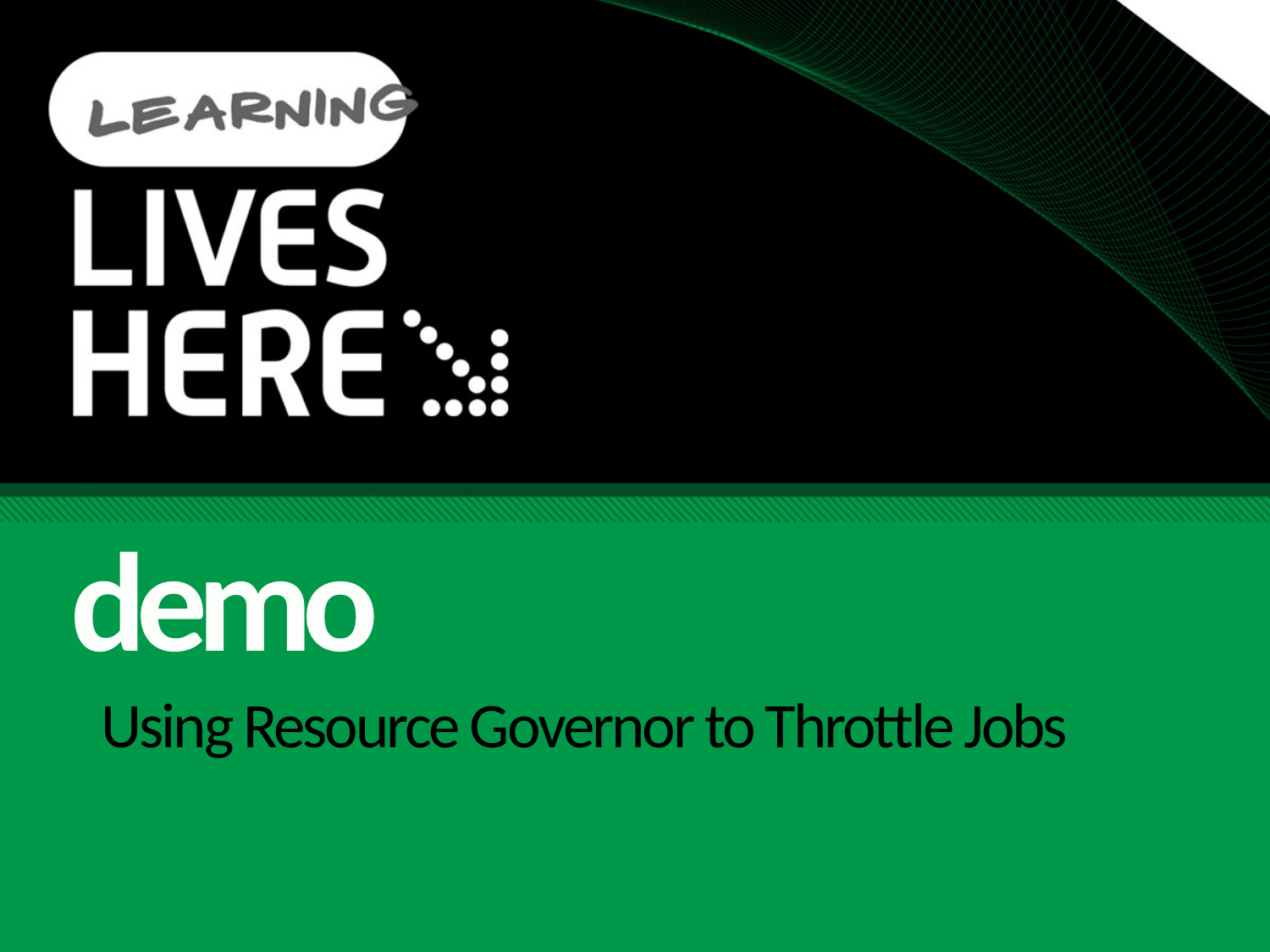

demo
# Using Resource Governor to Throttle Jobs